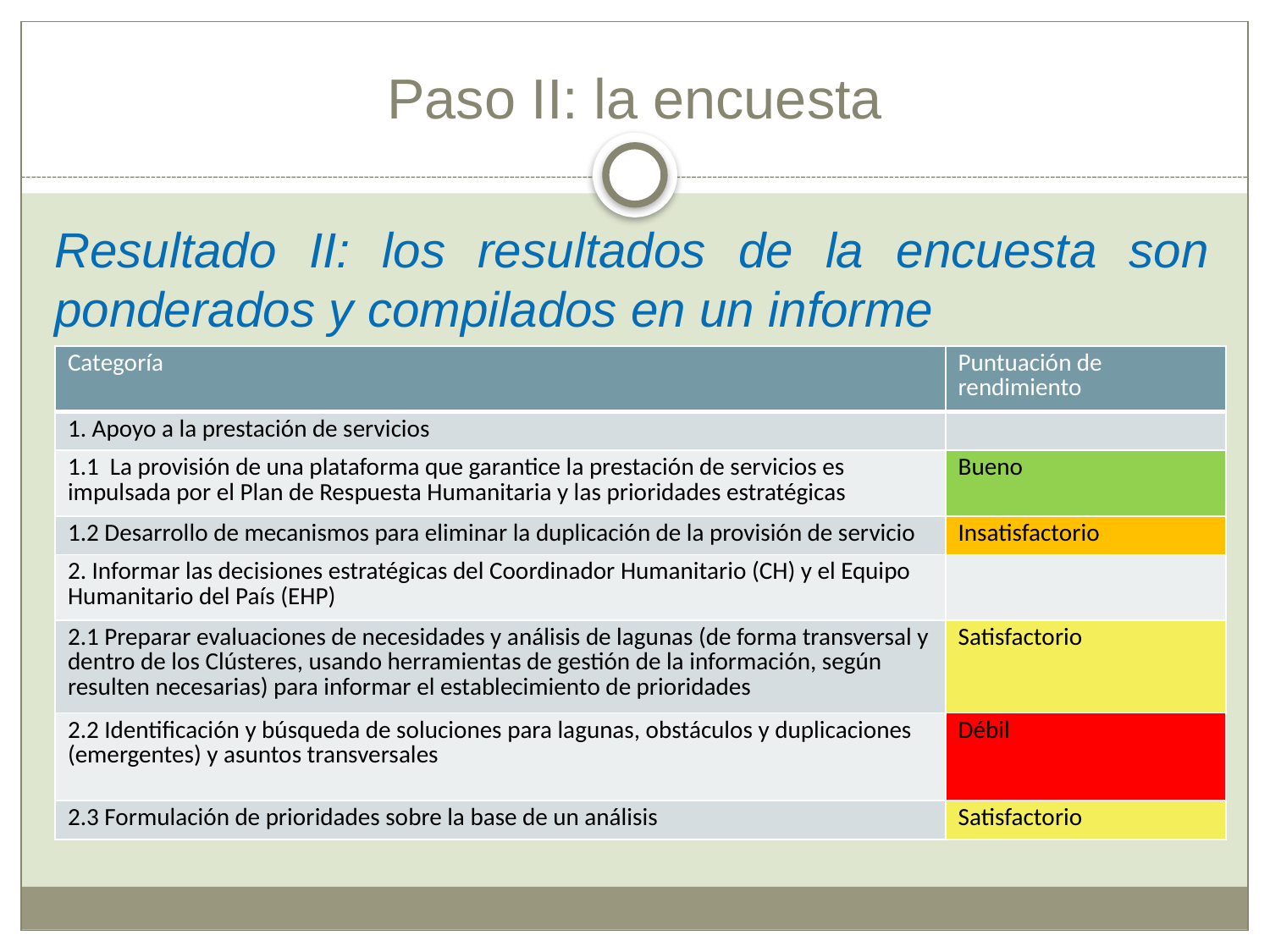

# Paso II: la encuesta
Resultado II: los resultados de la encuesta son ponderados y compilados en un informe

| Categoría | Puntuación de rendimiento |
| --- | --- |
| 1. Apoyo a la prestación de servicios |  |
| 1.1 La provisión de una plataforma que garantice la prestación de servicios es impulsada por el Plan de Respuesta Humanitaria y las prioridades estratégicas | Bueno |
| 1.2 Desarrollo de mecanismos para eliminar la duplicación de la provisión de servicio | Insatisfactorio |
| 2. Informar las decisiones estratégicas del Coordinador Humanitario (CH) y el Equipo Humanitario del País (EHP) |  |
| 2.1 Preparar evaluaciones de necesidades y análisis de lagunas (de forma transversal y dentro de los Clústeres, usando herramientas de gestión de la información, según resulten necesarias) para informar el establecimiento de prioridades | Satisfactorio |
| 2.2 Identificación y búsqueda de soluciones para lagunas, obstáculos y duplicaciones (emergentes) y asuntos transversales | Débil |
| 2.3 Formulación de prioridades sobre la base de un análisis | Satisfactorio |